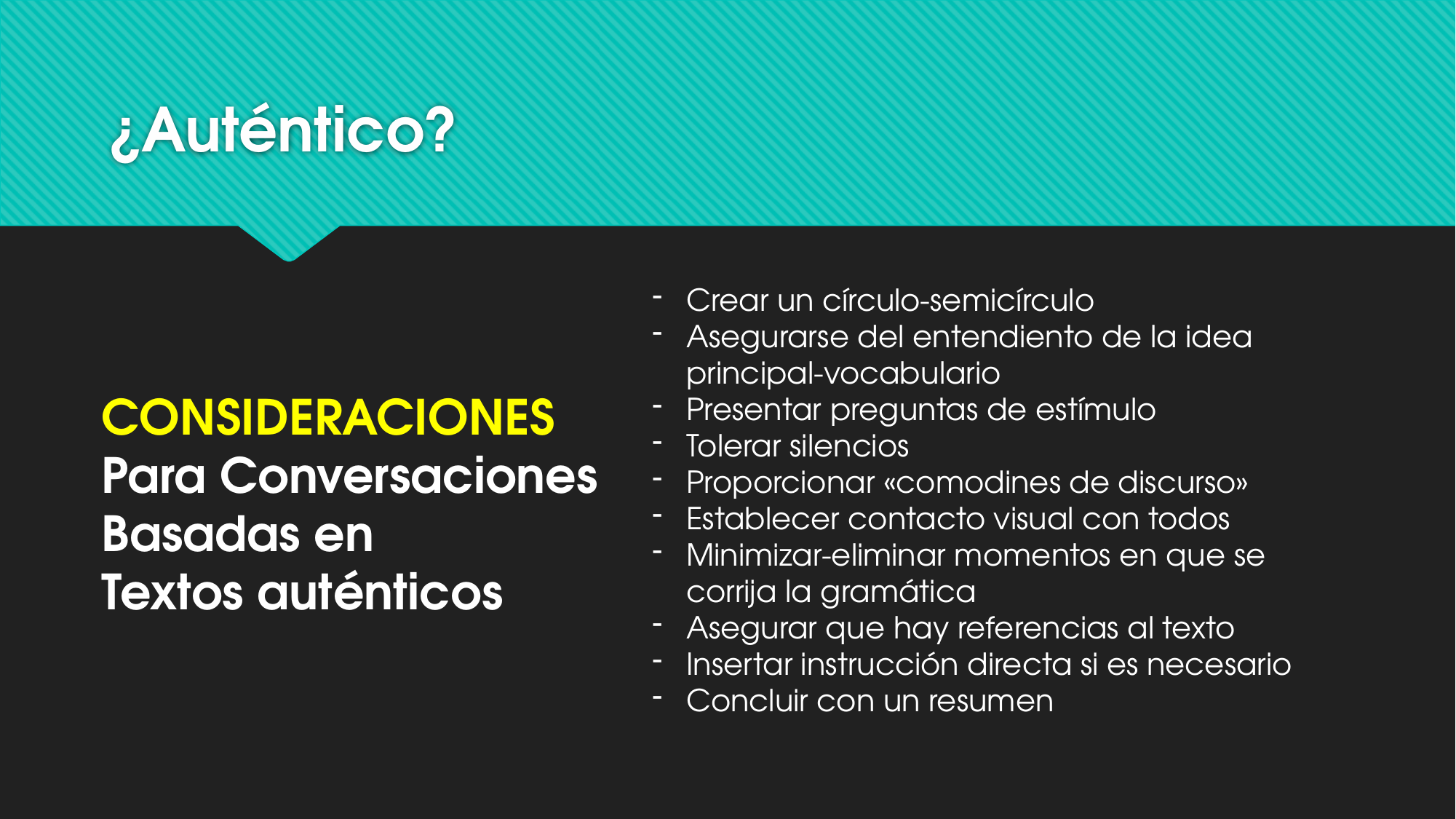

# ¿Auténtico?

Crear un círculo-semicírculo
Asegurarse del entendiento de la idea principal-vocabulario
Presentar preguntas de estímulo
Tolerar silencios
Proporcionar «comodines de discurso»
Establecer contacto visual con todos
Minimizar-eliminar momentos en que se corrija la gramática
Asegurar que hay referencias al texto
Insertar instrucción directa si es necesario
Concluir con un resumen

CONSIDERACIONES
Para Conversaciones
Basadas en
Textos auténticos